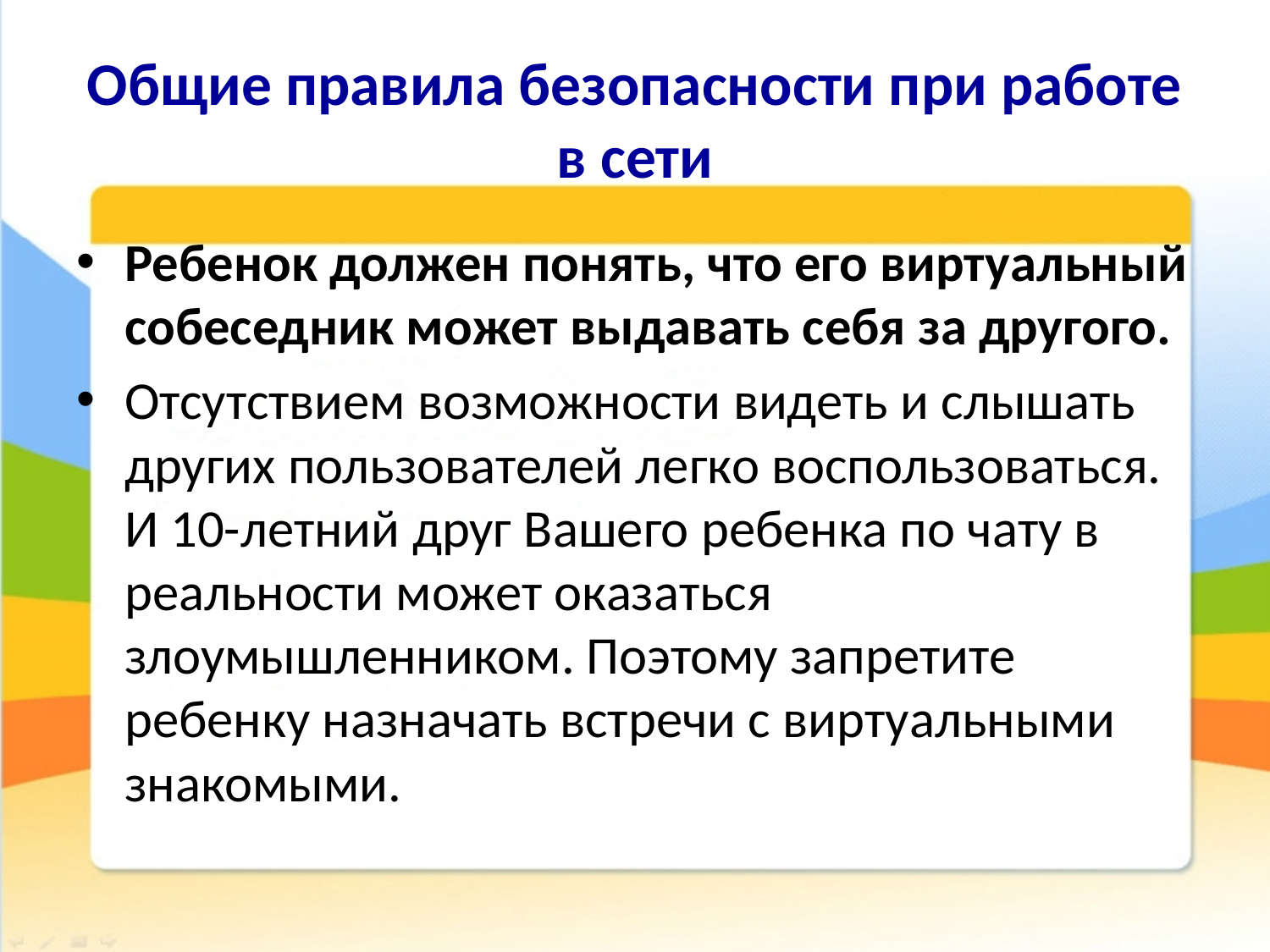

# Общие правила безопасности при работе в сети
Ребенок должен понять, что его виртуальный собеседник может выдавать себя за другого.
Отсутствием возможности видеть и слышать других пользователей легко воспользоваться. И 10-летний друг Вашего ребенка по чату в реальности может оказаться злоумышленником. Поэтому запретите ребенку назначать встречи с виртуальными знакомыми.